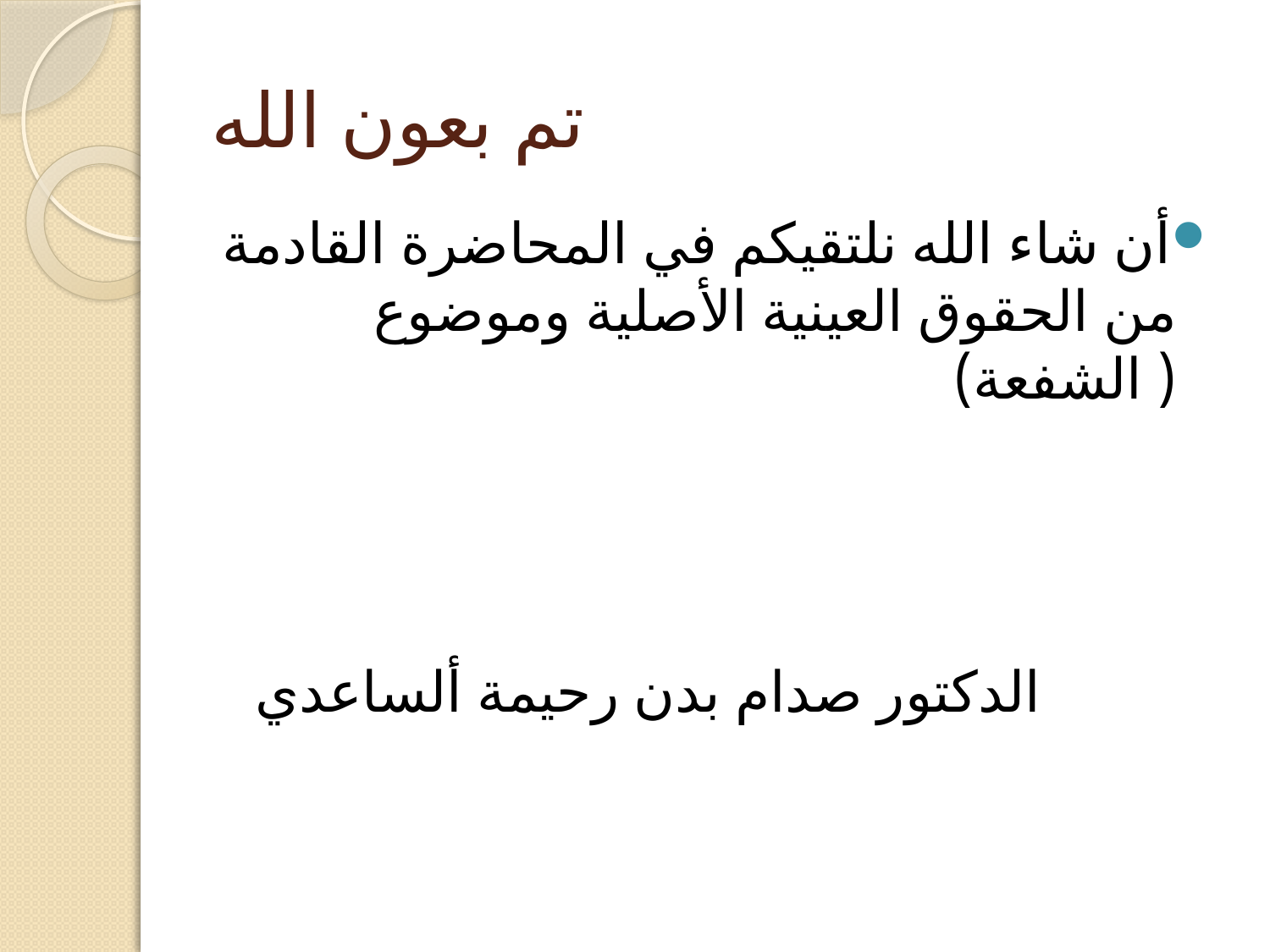

# تم بعون الله
أن شاء الله نلتقيكم في المحاضرة القادمة من الحقوق العينية الأصلية وموضوع ( الشفعة)

            الدكتور صدام بدن رحيمة ألساعدي